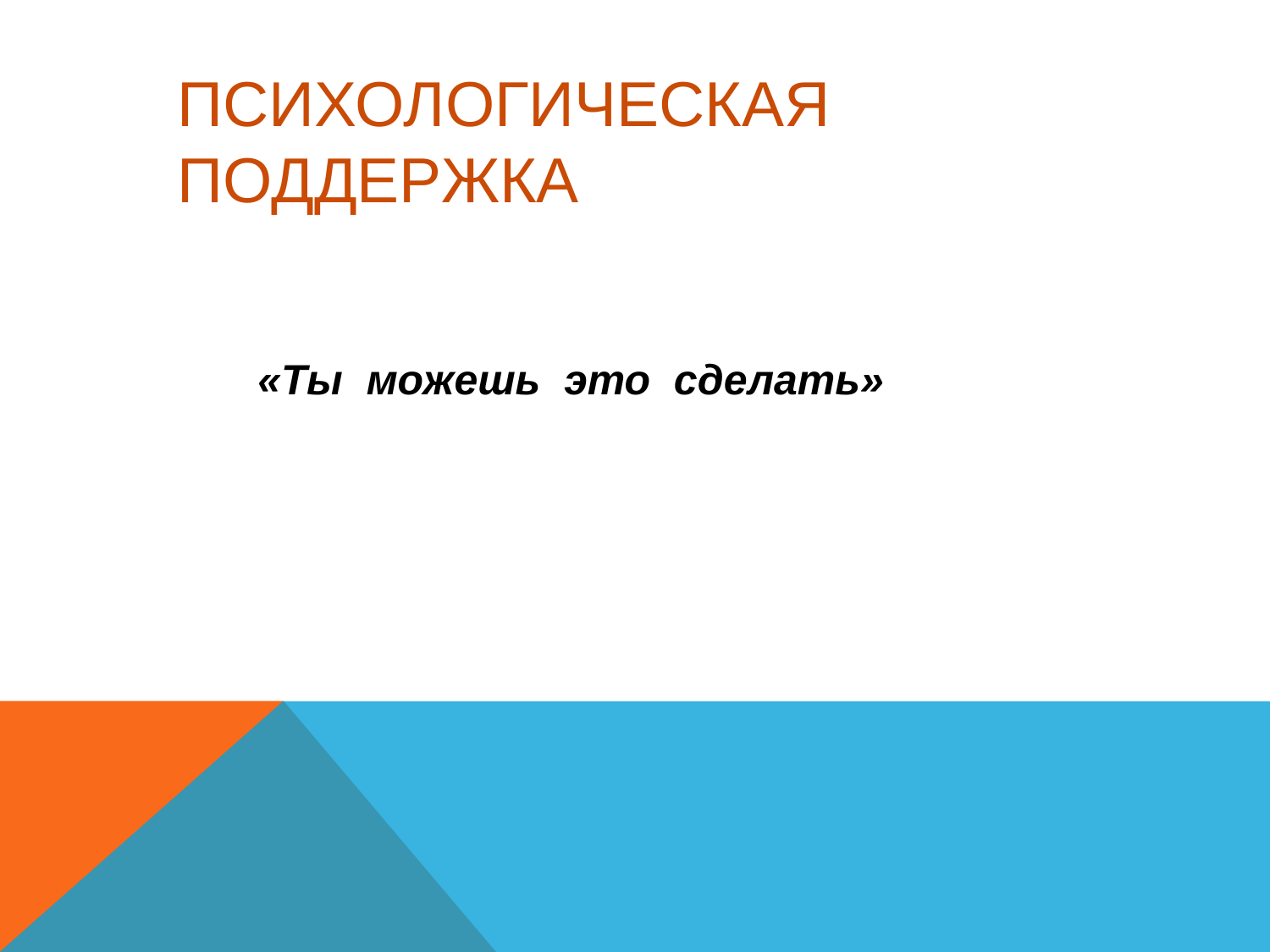

# Психологическая поддержка
«Ты  можешь  это  сделать»